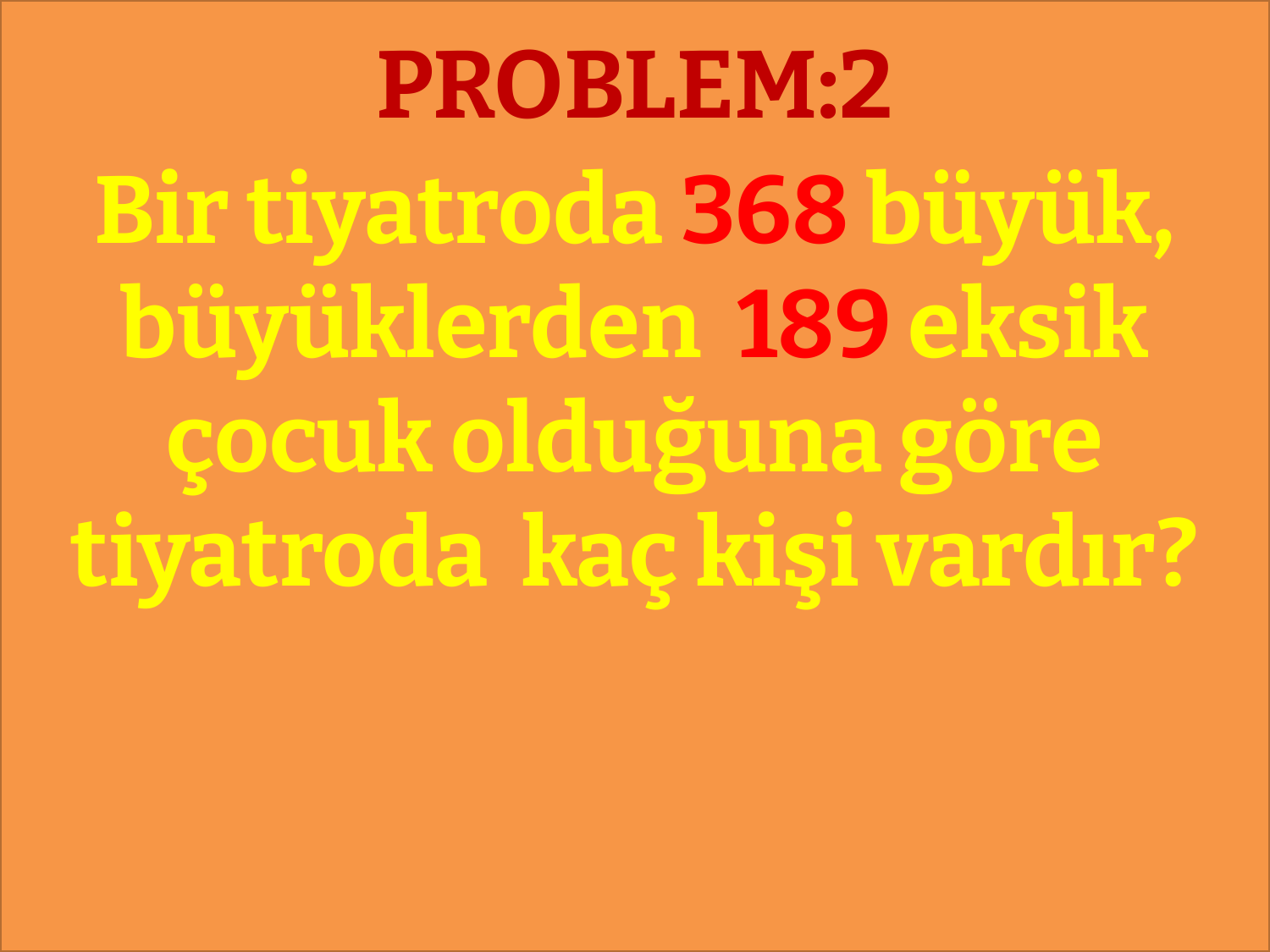

PROBLEM:2
#
Bir tiyatroda 368 büyük, büyüklerden  189 eksik çocuk olduğuna göre tiyatroda  kaç kişi vardır?